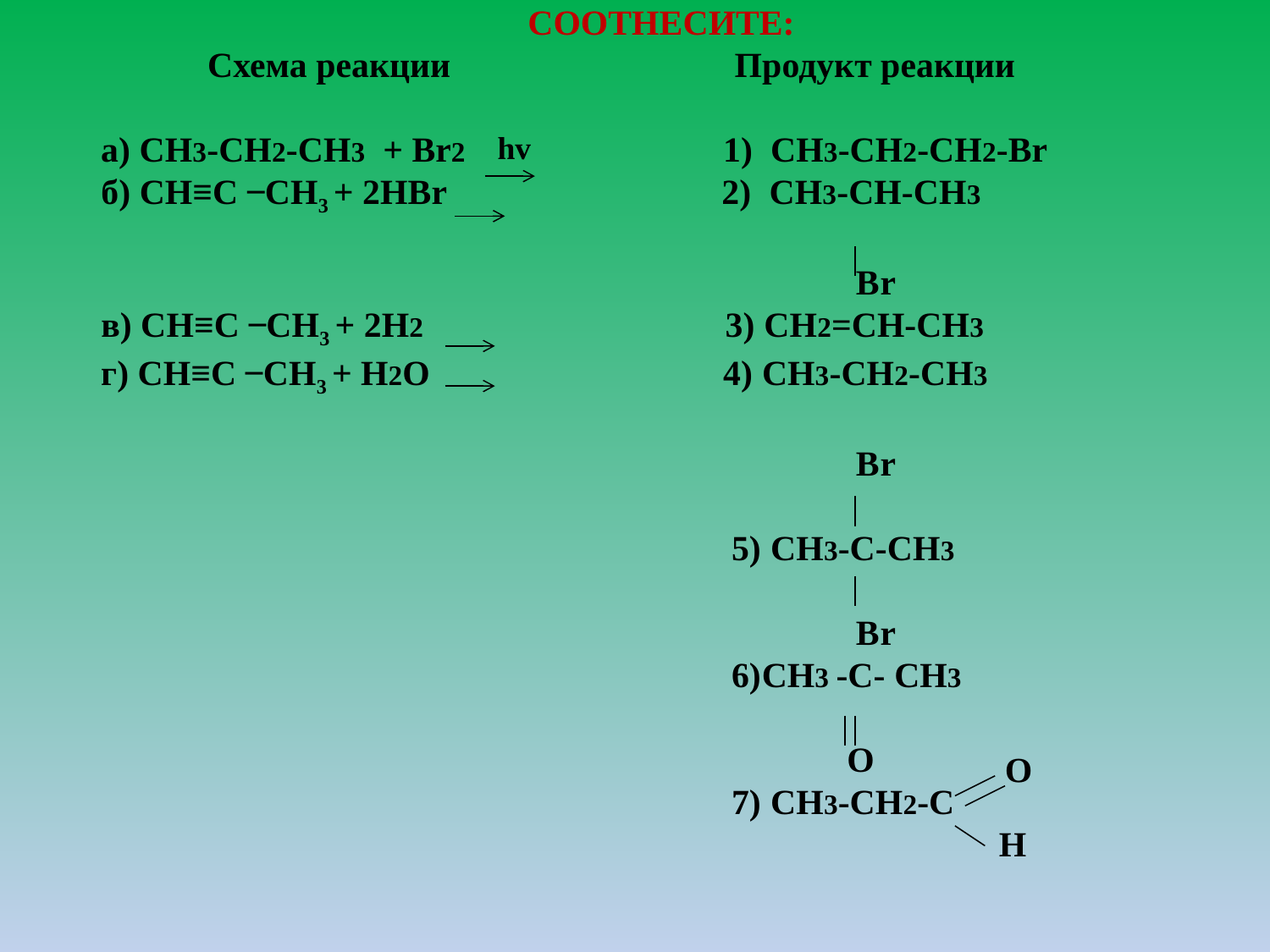

# СООТНЕСИТЕ: Схема реакции                                Продукт реакции а) СН3-СН2-СН3  + Вr2                             1)  CH3-CH2-CH2-Br б) СН≡С  ̶ СН3 + 2НВr                               2)  CH3-CH-CH3 Вr в) СН≡С  ̶ СН3 + 2Н2                                  3) CH2=CH-CH3 г) СН≡С  ̶ СН3 + Н2О                                 4) CH3-CH2-CH3 Вr 5) CH3-C-CH3 Вr 6)CH3 -C- CH3 О 7) CH3-CH2-C H
hv
О